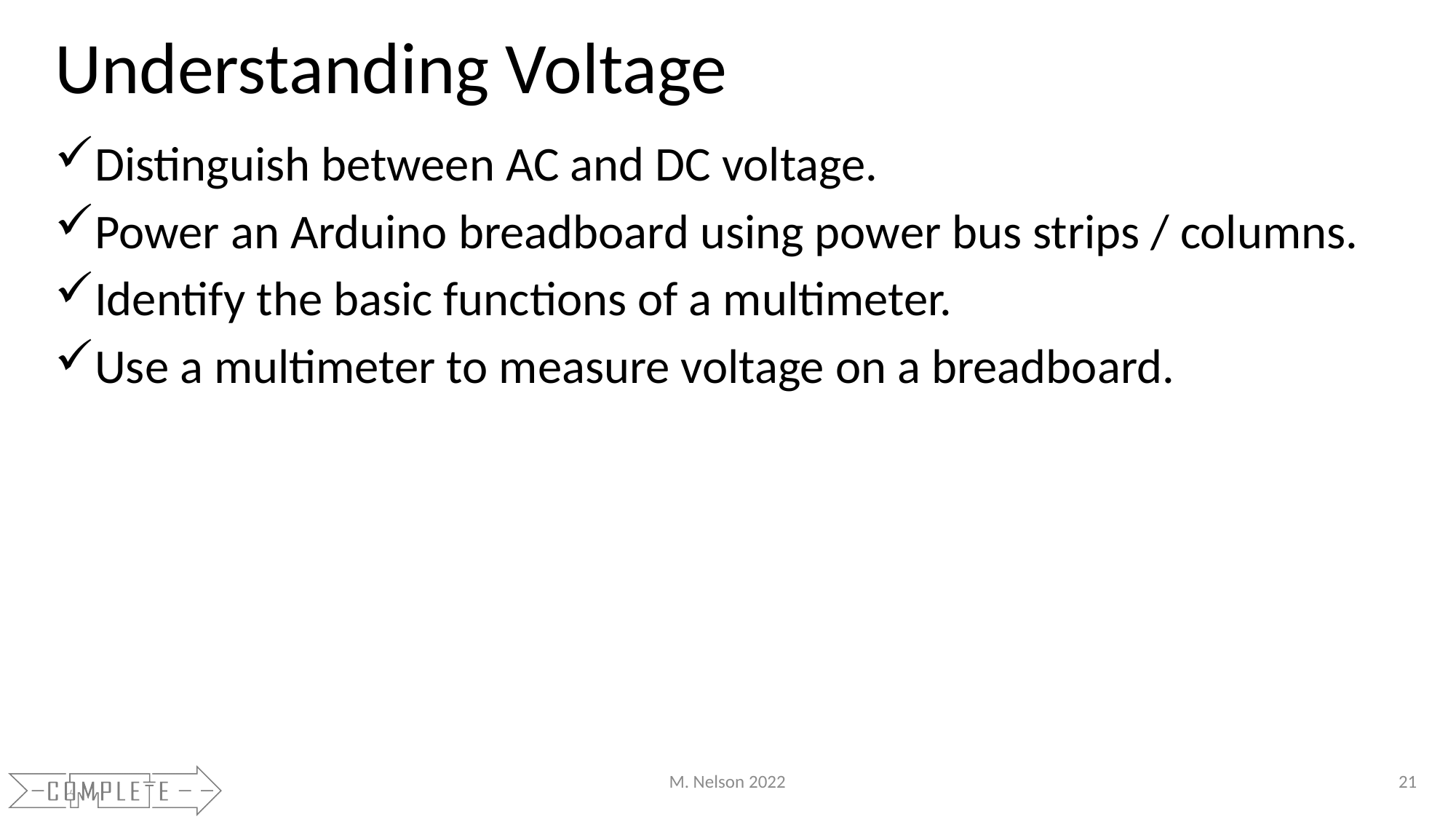

# Understanding Voltage
Distinguish between AC and DC voltage.
Power an Arduino breadboard using power bus strips / columns.
Identify the basic functions of a multimeter.
Use a multimeter to measure voltage on a breadboard.

M. Nelson 2022
21